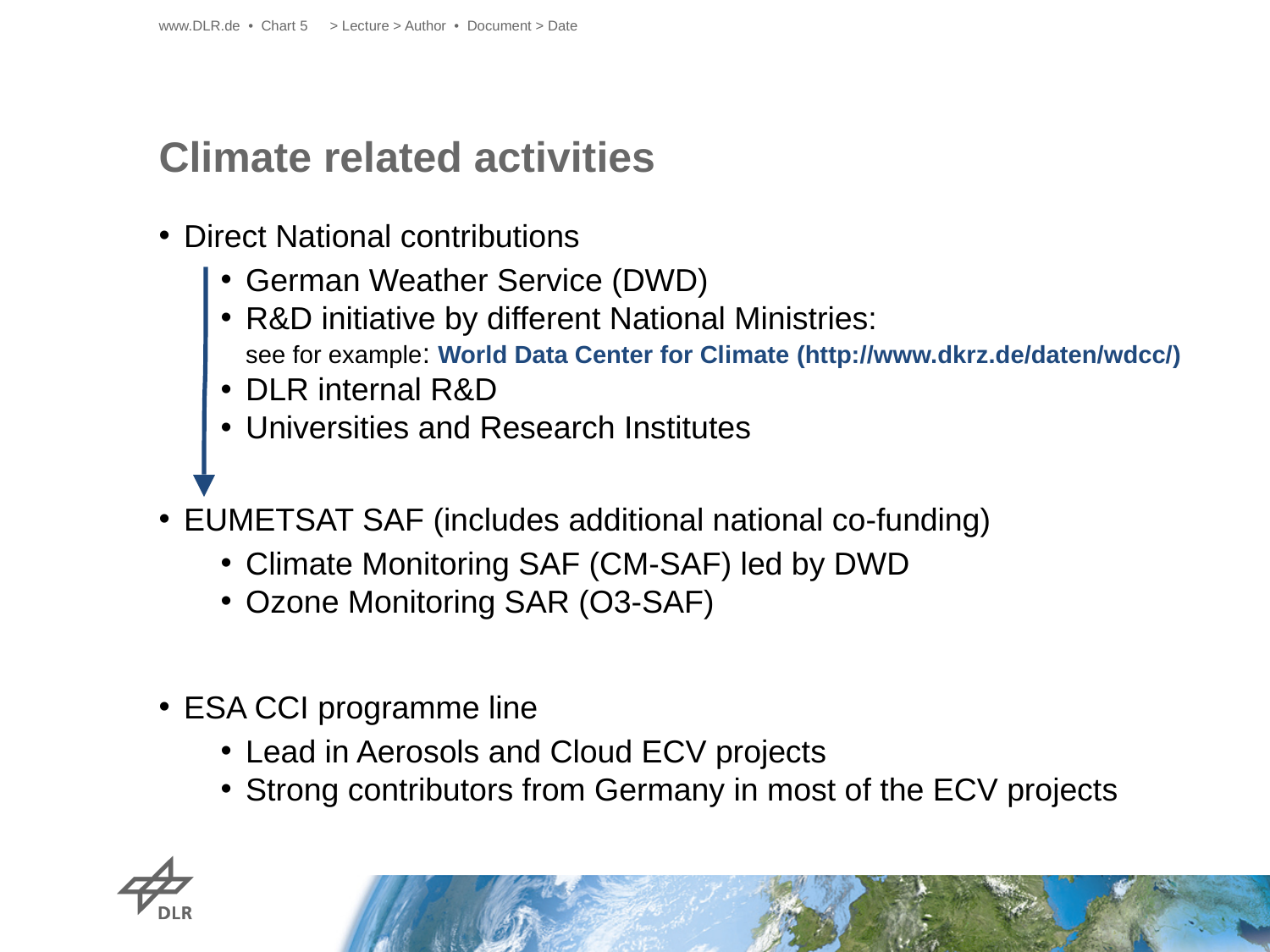

www.DLR.de  •  Chart 5
> Lecture > Author  •  Document > Date
# Climate related activities
Direct National contributions
German Weather Service (DWD)
R&D initiative by different National Ministries:
see for example: World Data Center for Climate (http://www.dkrz.de/daten/wdcc/)
DLR internal R&D
Universities and Research Institutes

EUMETSAT SAF (includes additional national co-funding)
Climate Monitoring SAF (CM-SAF) led by DWD
Ozone Monitoring SAR (O3-SAF)

ESA CCI programme line
Lead in Aerosols and Cloud ECV projects
Strong contributors from Germany in most of the ECV projects